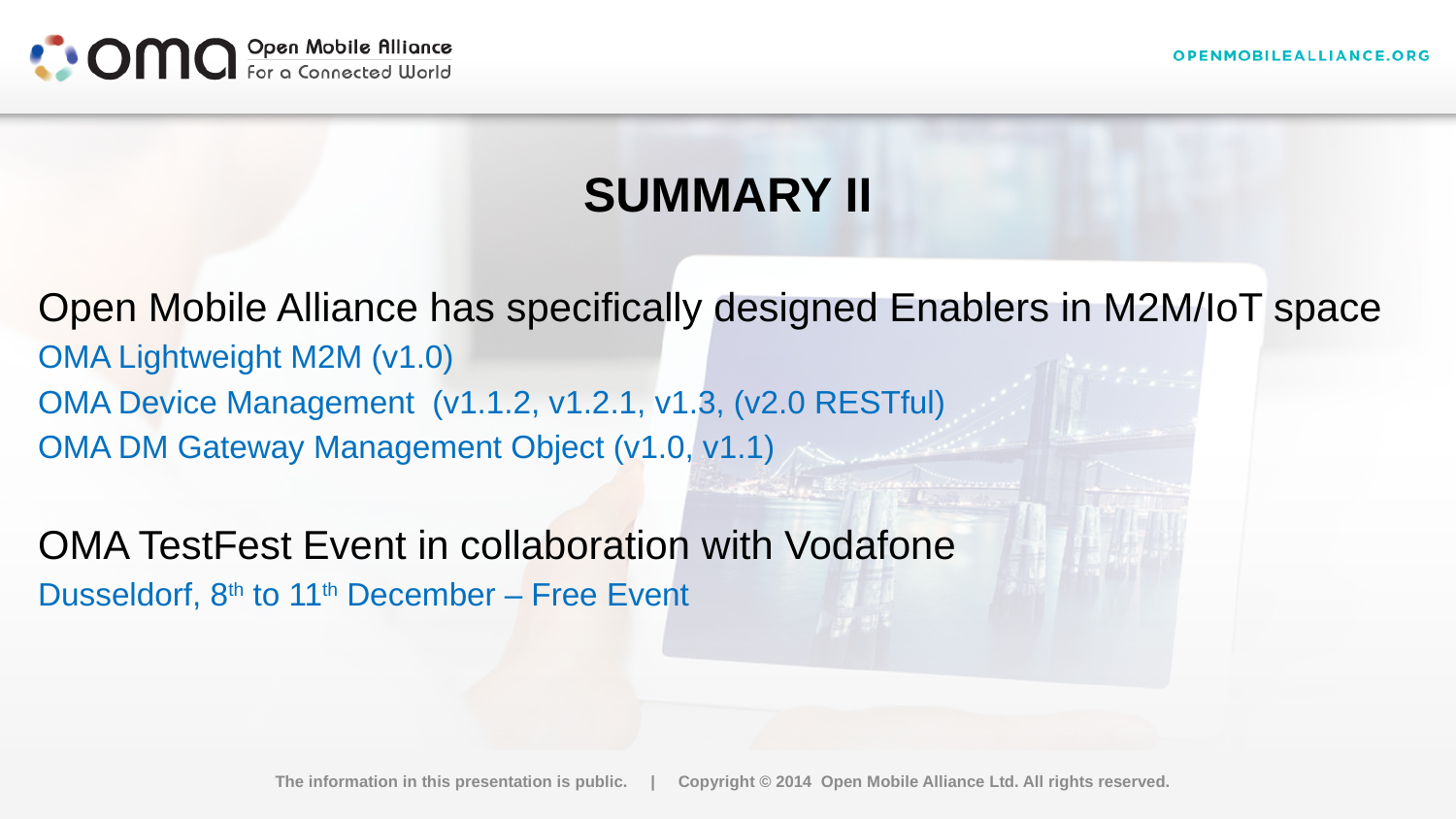

# Summary II
Open Mobile Alliance has specifically designed Enablers in M2M/IoT space
OMA Lightweight M2M (v1.0)
OMA Device Management  (v1.1.2, v1.2.1, v1.3, (v2.0 RESTful)
OMA DM Gateway Management Object (v1.0, v1.1)

OMA TestFest Event in collaboration with Vodafone
Dusseldorf, 8th to 11th December – Free Event

The information in this presentation is public.     |     Copyright © 2014  Open Mobile Alliance Ltd. All rights reserved.